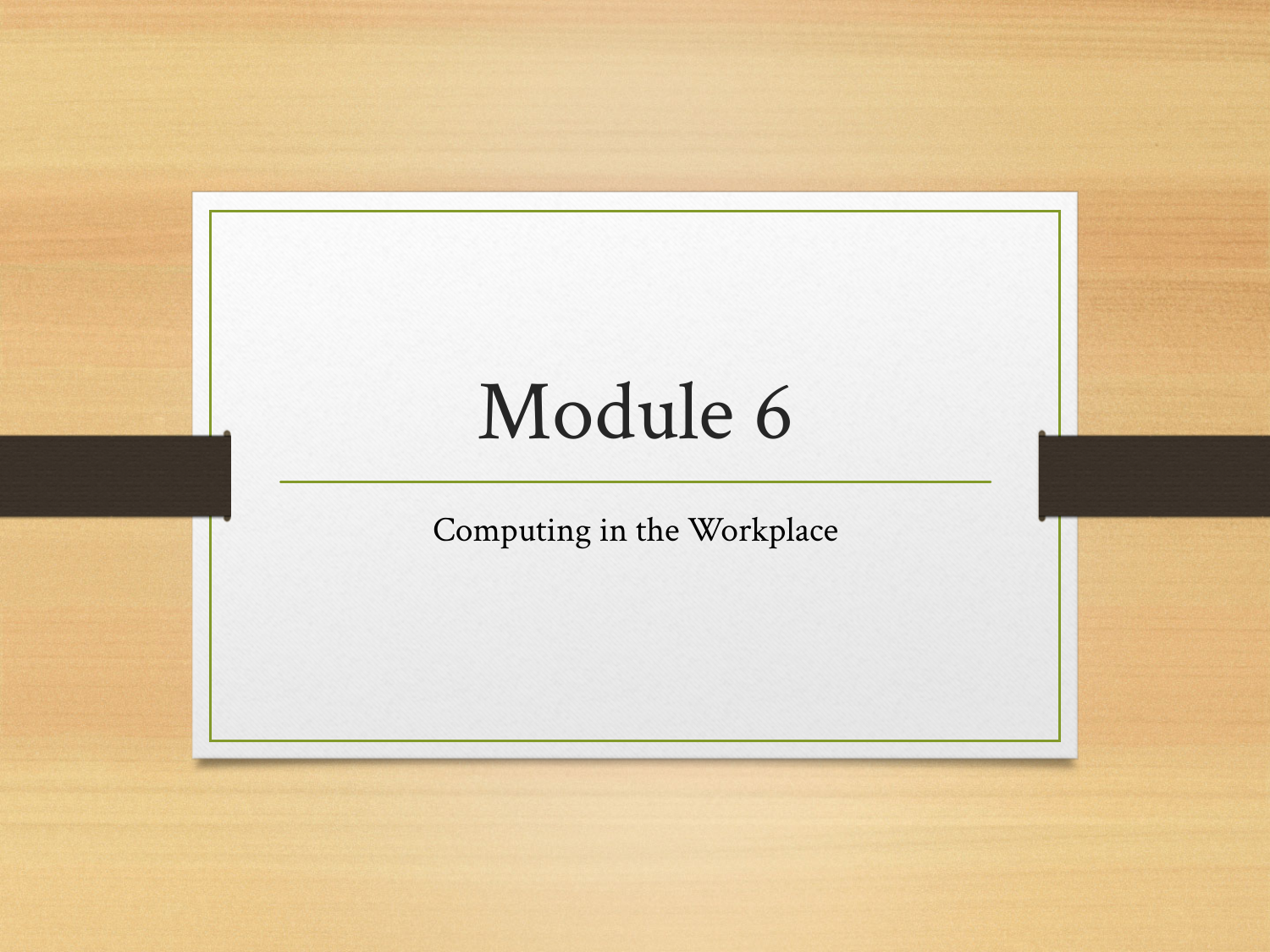

# Module 6
Computing in the Workplace